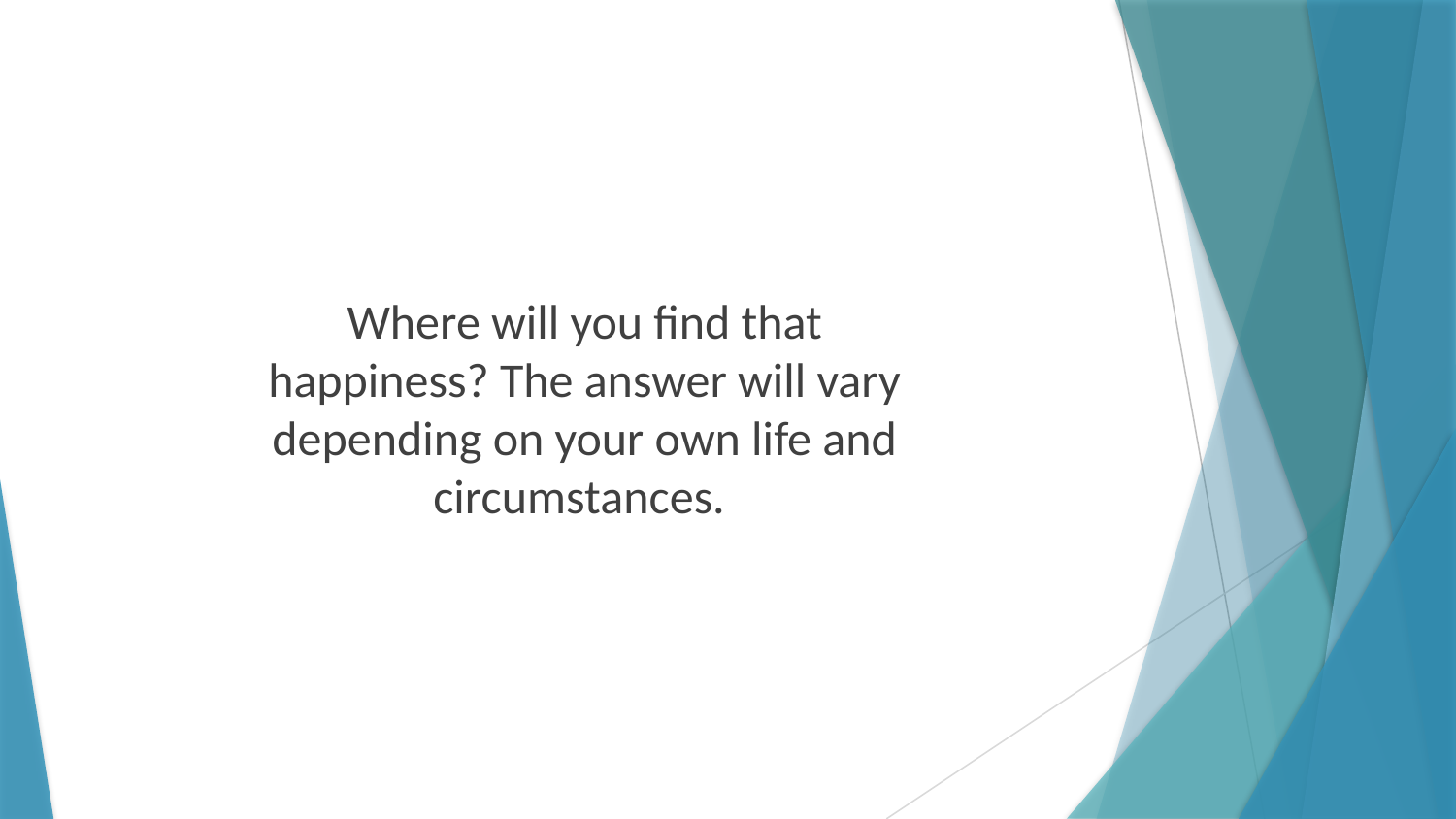

Where will you find that happiness? The answer will vary depending on your own life and circumstances.